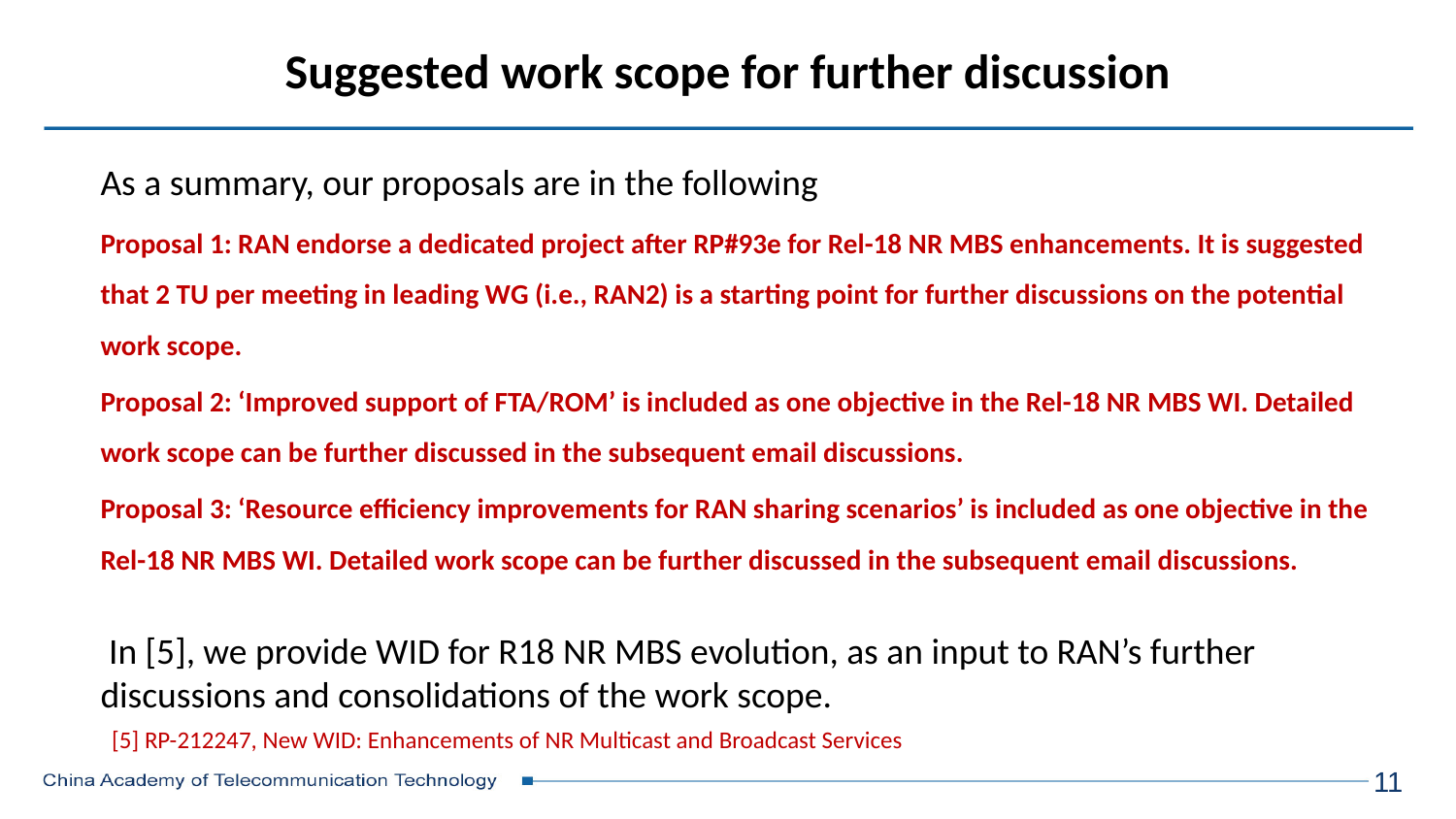

# Suggested work scope for further discussion
As a summary, our proposals are in the following
Proposal 1: RAN endorse a dedicated project after RP#93e for Rel-18 NR MBS enhancements. It is suggested that 2 TU per meeting in leading WG (i.e., RAN2) is a starting point for further discussions on the potential work scope.
Proposal 2: ‘Improved support of FTA/ROM’ is included as one objective in the Rel-18 NR MBS WI. Detailed work scope can be further discussed in the subsequent email discussions.
Proposal 3: ‘Resource efficiency improvements for RAN sharing scenarios’ is included as one objective in the Rel-18 NR MBS WI. Detailed work scope can be further discussed in the subsequent email discussions.

 In [5], we provide WID for R18 NR MBS evolution, as an input to RAN’s further discussions and consolidations of the work scope.
[5] RP-212247, New WID: Enhancements of NR Multicast and Broadcast Services
11